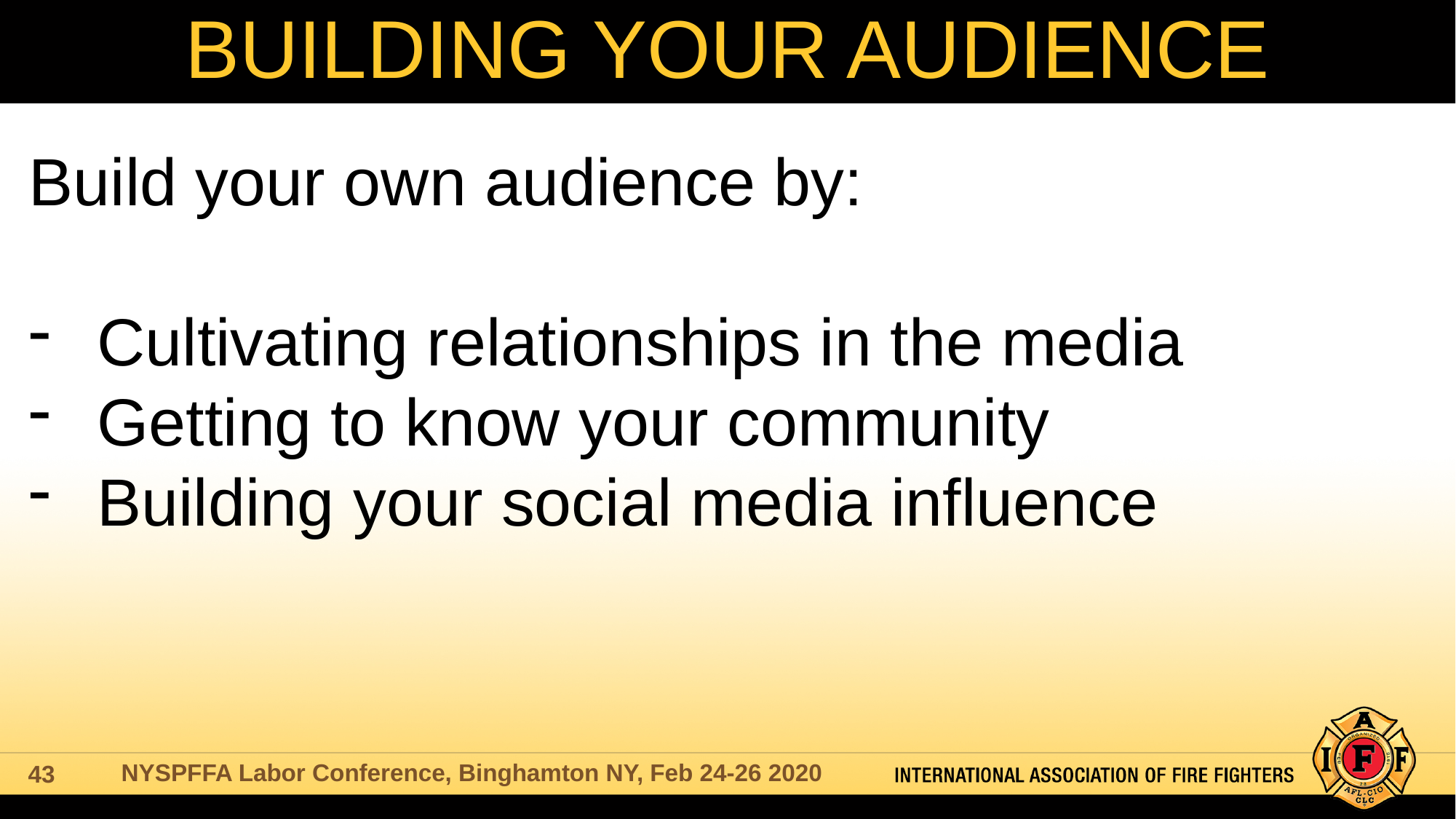

# BUILDING YOUR AUDIENCE
Build your own audience by:

Cultivating relationships in the media
Getting to know your community
Building your social media influence

NYSPFFA Labor Conference, Binghamton NY, Feb 24-26 2020